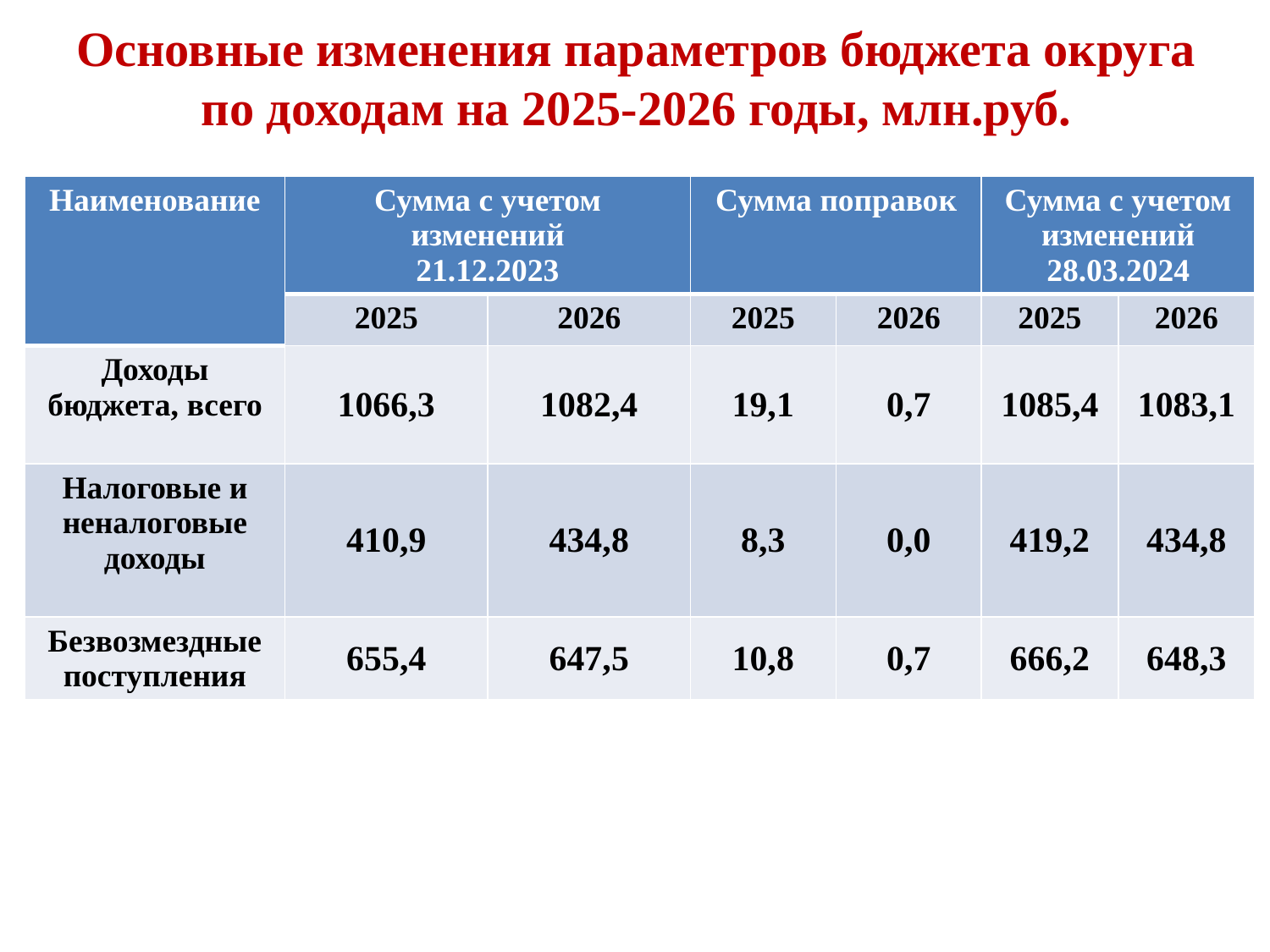

# Основные изменения параметров бюджета округа по доходам на 2025-2026 годы, млн.руб.
| Наименование | Сумма с учетом изменений 21.12.2023 |  | Сумма поправок |  | Сумма с учетом изменений 28.03.2024 |  |
| --- | --- | --- | --- | --- | --- | --- |
|  | 2025 | 2026 | 2025 | 2026 | 2025 | 2026 |
| Доходы бюджета, всего | 1066,3 | 1082,4 | 19,1 | 0,7 | 1085,4 | 1083,1 |
| Налоговые и неналоговые доходы | 410,9 | 434,8 | 8,3 | 0,0 | 419,2 | 434,8 |
| Безвозмездные поступления | 655,4 | 647,5 | 10,8 | 0,7 | 666,2 | 648,3 |